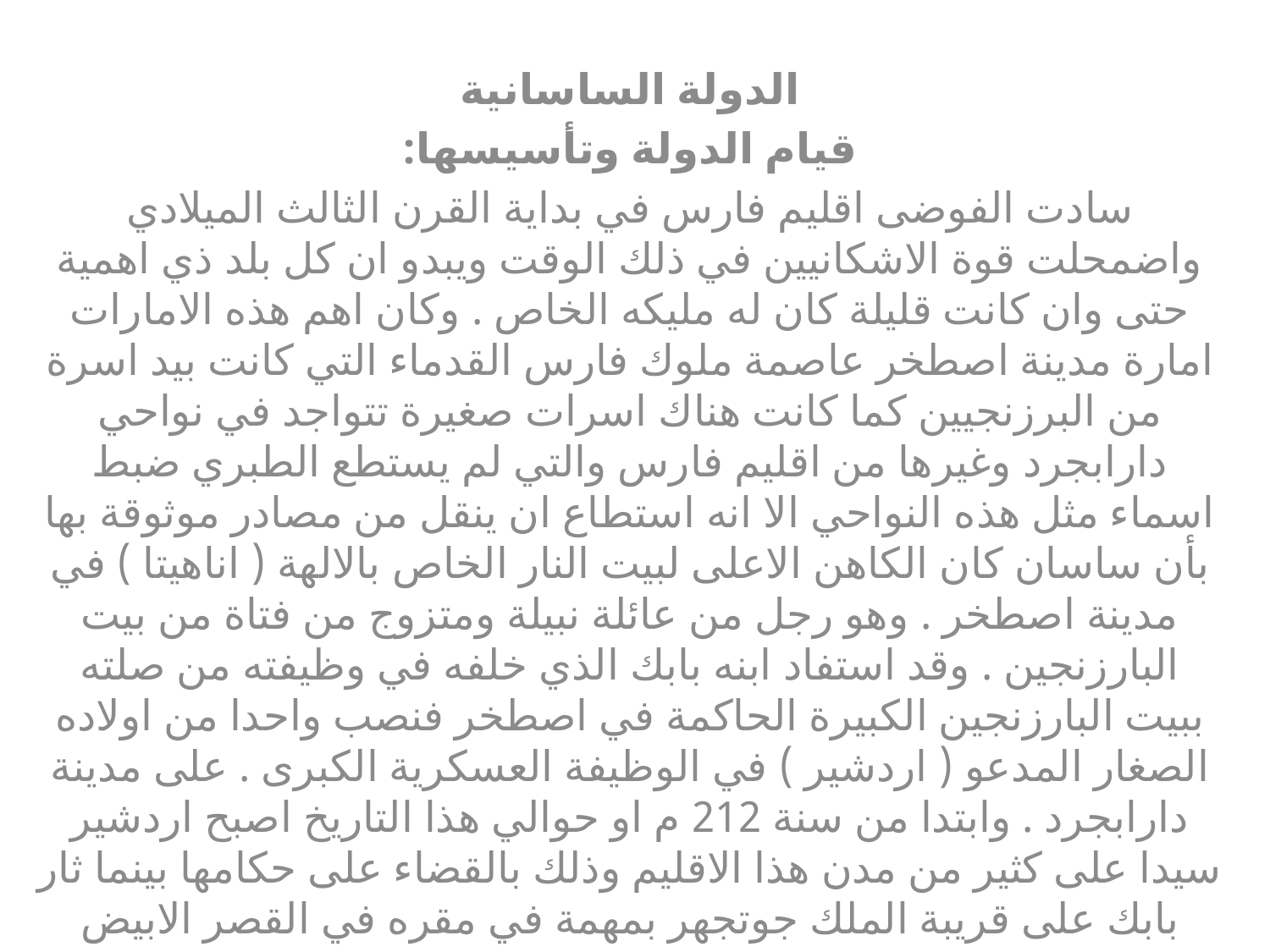

#
الدولة الساسانية
قيام الدولة وتأسيسها:
سادت الفوضى اقليم فارس في بداية القرن الثالث الميلادي واضمحلت قوة الاشكانيين في ذلك الوقت ويبدو ان كل بلد ذي اهمية حتى وان كانت قليلة كان له مليكه الخاص . وكان اهم هذه الامارات امارة مدينة اصطخر عاصمة ملوك فارس القدماء التي كانت بيد اسرة من البرزنجيين كما كانت هناك اسرات صغيرة تتواجد في نواحي دارابجرد وغيرها من اقليم فارس والتي لم يستطع الطبري ضبط اسماء مثل هذه النواحي الا انه استطاع ان ينقل من مصادر موثوقة بها بأن ساسان كان الكاهن الاعلى لبيت النار الخاص بالالهة ( اناهيتا ) في مدينة اصطخر . وهو رجل من عائلة نبيلة ومتزوج من فتاة من بيت البارزنجين . وقد استفاد ابنه بابك الذي خلفه في وظيفته من صلته ببيت البارزنجين الكبيرة الحاكمة في اصطخر فنصب واحدا من اولاده الصغار المدعو ( اردشير ) في الوظيفة العسكرية الكبرى . على مدينة دارابجرد . وابتدا من سنة 212 م او حوالي هذا التاريخ اصبح اردشير سيدا على كثير من مدن هذا الاقليم وذلك بالقضاء على حكامها بينما ثار بابك على قريبة الملك جوتجهر بمهمة في مقره في القصر الابيض بمدينة اصطخر ثم قتله وولي مكانه .
ومن الجدير بالذكر هنا ان امراء اقاليم فارس الذي كانت مركزه مدينة اصطخر كانوا يتلقبون بلقب ( شاه ) اي معناه الملك منذ البدايات الاولى للقرن الثاني ق.م وهو لقب اخذ يحل محل ( الحاكم ) مما يشير الى تطور سياسي واضح لصالح هذا الاقليم على حساب الدولة السلوقية والفرثية الحاكمة في ايران . وعلى الرغم من وجود امارات صغيرة تتوزع في اقليم فارس ، لكن مدينة اصطخر كانت امارتها اكبرها واهمها . ومثلما كانت هذه المدينة عاصمة ملوك ايران القدماء من الاخميين قدر لها ثانية ان تلعب دورا خطرا في احداث التاريخ الايراني والشرق القديم من عهد الساسانيين والظاهر ان اردشير كان قد تطلع الى ارتقاء العرش في مملكة فارس .
وصادف في تلكم الاثناء ان توفي بابك بعد ذلك بقليل ، فارتقى ولده سابور عرش فارس . الا ان الحرب قد استعلت بينه وبين اخيه اردشير ، ولكن سابور توفي فجاة فمنح اخوة اردشير الاخرون التاج له ، ولكنه قتلهم بعد ذلك خشية ان يخونوه . وبعد ان اخمد اردشير ثورة في داراجرد عمل على تثبيت سلطانه بغزو اقليم كرمان المجاور فاسر ملكه كما غزا سواحل الخليج العربي فسقط بسيف الغازي . فلما اصبح سيدا ( الاقليم فارس كله و كرسان التي هي وحده الجغرافي امر ببناه قصر ومعبد نار في (فيروز اباد ) ونصب أبناً ) له اسمه اردشير ايضا ( حاكما ) على كرمان .
واخيرا نشبت الحرب بين المغتصب اردشير وكبير ملوك الاشكانيين ، وهذا الاصطدام كان متوقعا حيث اراد اردشير ان يوسع دائرة سلطانه السياسي ، ولدعم قواه العسكرية والمادية للمعركة الفاصلة مع الفرثيين . وحيث اصدر ملك الاشكانيين امره الى ملك الاحواز ان يذهب لقتال اردشير وان يحمله مصفدا بالاغلال الى المدائن . ولكن اردشير نفسه بعد ان هزم ملك اصفهان اتجه لقتال ملك الاحواز فغلبه في معركة حاسمة واستولى على ولايته . ثم اخضع اردشير ولاية ميسان التي كان يحكمها العرب الوافدين من عمان والجزيرة العربية سابقين في ذلك القبائل العربية التي وفدت فاستقرت في الحيرة غرب الفرات في نفس الوقت الذي قامت فيه الدولة الساسانية .
واخيرا نشبت المعركة الكبرى بين اردشير وجيش الاشكانيين الذي قاده ملك الملوك نفسه الذي سقط في تلك المعركة قتلا بيد اردشير . وبعد هذه المعركة التي حدثت في نيسان 224 م دخل اردشير المدائن عاصمة الدولة الاشكانين دخول الظافر معتبرا نفسه وارث الاشكانيين وتلقب ابتداء من هذ التاريخ بلب ( شاهنشاه ) ملك الملوك .
وفي السنين التالية اخضع ميديا ومعها همدان ثم واصل زحفه شمالا صوب اذربيجان وارمينية ثم تحرك صوب الموصل ومنها الى السودانوبعدها الى اصطخر ثم بدا بحملة واسعة صوب الاقسام الجنوبية والشرقية لايران ففتح سجستان وخراسان ومرو وبلخ وخوارزم الا انه لم يستطيع اخضاع ( الحضر ) لسلطانه فكان حصاره لها قد ذهب عبثا . وعلى اثر الانتصارات التي احرزها اردشير وتوسعاته العسكرية وردته رسل من ملك كوشان ( كابل والبنجاب ) وملك مكران تعترف بسلطانه وتذعن لطاعته فبلغت دولة اردشير حدودا شاسعة وضمت الى نفوذها ايضا افغانستان وبلوخستان واقليم جرجان ومرو الى حدود نهر جيحون شمالا وبابل والعراق غربا . وقد حمل افراد الاسرة الملكية الذين توارثوا خراسان ( ولاية الشرق ) لقب ( ملوك الكوشين كوشان شاه ) .
ومن المحتمل ان يكون اردشير قد توج ملكا لملوك ايران ( شاهنشاه ) بعد استيلائه على المدائن بزمن قليل وليس بعد سيطرته على اقاليم بلاد ايران .
كان اردشير في اعماله جميعا يقتني اثار عظماء الملوك الاخمينيين فهو يعد نفسه وارثا شرعيا لحكمهم وفي خطواته هذه يعيد الحكم الى اهله الشرعيين .
اخلد اردشير الى الراحة في اواخر ايامه ونقل العرشالى ابنه شابور على عهده بعد ان عاد للفرس سلطانهم الغابز في ايام الامبراطورية الاخمينية . فقد قامت في الشرق بعد مضي خمسة قرون تقريبا على سقوط الدولة الاخمينية دولة قوية معظم الاركان سادت على قدم المساواة مع الامبراطورية الرومانية.
ولم يعد اقايم فارس وعاصمته اصطخر صالحين لاقامة الشاهنشاه . فقد صارت بلاد مابين النهرين المركز الرئيس للامبراطورية الشرقية تبعا لضرورة التطور التاريخي . وانتقل دور بابل السياسي الى المدائن العاصمة الجديدة .
في حدود عهد اردشير قامت امارة عربية جديدة غرب الفرات في حدود الكوفة هي الحيرة وكانت تابعة للنفوذ السياسي الساساني واعتمدها الساسانيون حصنا متينا بوجه القبائل العربية من سكان البراري وفي وقت مقارب ظهرت مملكة عربية في شمال البادية الشامية عرفت بدولة الغساسنة كانت موالية لليونان .
ومن ابرز المعالم السياسية للوحدة القوية للدولة الساسانية ظهور لقب ملك الملوك ( شاهنشاه ) حيث كان امراء فارس الساسانيون يحملون لقب ملك . لذلك اصبح حريا بملك ايران جميعا ان يحمل لقب ملك الملوك . بينما بقي لقب ملك تمنح لبعض الامراء الذين يحكمون اطراف الدولة مثل ملوك الحيرة فالملك فيهم وفي ولدهم مع كثير من الاكتيازات للحكم المحلي الذي كان سائدا منذ ايام الاشكانيين . ولكن الملوك المحليين على عهد الدولة الساسانية يكونون ملزمين بوضع قواتهم العسكرية في خدمة الدولة المركزية ويدفعون ضريبة سنوية للخزينة المركزية .
وبختصار ينتسب الساسانيون إلى جدهم الأعلى ساسان الذي كان الكاهن الأعلى لمعبد النار الخاص بالآلهة اناهيتا في مدينة اصطخر، وهو رجل من عائلة نبيلة ومتزوج من أحدى الأميرات من أسرة البازرنجين الحاكمة في اصطخر، ومدينة اصطخر كانت أهم مدن إقليم فارس وأكبرها، وكان حكامها يتمتعون بنوع من الاستقلال ويلقبون بلقب (شاه) أي (ملك).
وبعد وفاته حل محله أبنه بابك وقد استفاد بابك من صلته ببيت البازرنجين فطلب من ملك اصطخر المسمى (جوتجهر) أو (جزهر) أن يضم ابنه الصغير (اردشير) إلى (تيري) القائد العسكري الأعلى في مدينة دارابجرد ليكون مساعداً له في الوظيفة العسكرية الكبرى في مدينة دارابجرد إحدى مدن إقليم فارس، فأجابه إلى ذلك واستقدمه إلى دارابجرد ورفع منزلته على صغر سنه وكان كلما غاب عن الولاية بقي نائباً عنه، وبعد وفاة القائد العسكري تيري حل اردشير محله.
	ومنذ سنة 212م أصبح اردشير سيداً على كثير من مدن هذا الإقليم وذلك بالقضاء على حكامها، واستغل أبوه بابك منصب أبنه العسكري فثار على قريبه جوتجهر في مدينة اصطخر وقتله ونصب نفسه حاكماً عليها.
	ويبدو أن بابك كان يخشى من تنامي نفوذ ولده اردشير ولذلك كتب إلى الملك الفرثي اردوان الخامس (209- 224 ق.م) يطلب منه الإذن في تتويج ولده سابور ملكاً على مدينة أصطخر، فرفض أردوان ذلك معتبراً بابك وأبنه اردشير متمردين على حكم الدولة، وبعد أيام قليلة توفي بابك، فارتقى ولده سابور عرش فارس، مما أثار غضب اردشير واستعد لمحاربة أخيه، إلا أن سابور توفي فجأة، فمنح أخوة أردشير الآخرون التاج لأردشير، ولكنه قتلهم جميعاً خشية أن يطمعوا وينافسوه على الحكم، ثم بدأ اردشير بحروبه التوسعية، فبدأ بغزو إقليم كرمان، واستولى عليه وأسر ملكه وعين ابنه المسمى اردشير أيضا حاكما عليه، ثم توجه إلى سواحل الخليج العربي فتمكن من إخضاعها لسلطته.
	ووصلت أخبار حروب اردشير وانتصاراته إلى ملك الملوك الفرثي اردوان  الخامس، فبعث إليه بكتاب يقول فيه: (من أذن لك بالتاج الذي لبسته، والبلاد التي احتويت عليها)، ثم أمر ملك الاحواز أن يذهب لقتال اردشير الذي كان متوجهاً إلى أصفهان، وأن يحمله مصفداً بأغلال إلى العاصمة طيسفون.
	لكن أردشير بعد أن تمكن من هزيمة ملك أصفهان، أتجه لقتال ملك الاحواز فأنتصر عليه في معركة حاسمة واستولى على ولايته، ثم أخضع اردشير ولاية ميسان عند مصب نهر دجلة في الخليج العربي وكان يحكمها العرب الموالين للفرثيين، وأمام تلك الانتصارات التي حققها اردشير والتي تمثل تحدياً لسلطة ملك الملوك الفرثي الذي وجد نفسه مضطراً لمواجهة اردشير بنفسه، فأشتبك الطرفان في معركة حاسمة في صحراء هرمزجان، قتل فيها اردوان الخامس وكان ذلك في 28نيسان سنة 224م. وبمقتله أعلن اردشير نفسه الوريث الشرعي للفرثيين ومؤسس الدولة الجديدة الحاكمة في إيران (الدولة الساسانية)، ويذكر أن في اليوم الذي قتل فيه اردوان تسمى اردشير بالشاهنشاه أي (ملك الملوك).
	وهذا يعني أن تتويج اردشير وقيام الدولة الساسانية كان سنة 224م. غير أن اردشير بمقتل الملك الفرثي اردوان الخامس لم يزيل جميع الحوافز التي وقفت بوجه طموحه بأن يكون السيد الاول في إيران دون منافس، إذ انشغل بإخضاع بقية أقاليم الدولة الفرثية التي لم ترغب في سياسته المركزية، فاخضع ميديا وهمدان ثم هاجم اتروباتين (أذربيجان)، وأرمينيا، وبعد أن حاصر الحضر عبثاً، توجه نحو طيسفون فاستولى عليها ومنها عاد إلى اصطخر، حيث تم تتويجه ملكاً رسمياً على جميع بلاد إيران سنة 226م، وهذا يعني أن سنة 226م هي السنة الرسمية لقيام الدولة الساسانية.
	ويروى أن اردشير تزوج بعد ذلك امرأة من عائلة الاشكانيين فأنجبت له أبنه (شابور الاول)، ويبدو أن اردشير أراد من ذلك الزواج أكساب حكمه الشرعية اللازمة في وراثة الفرثيين.
	استمرت حروب اردشير وفتوحاته ما يقارب اثنتي عشرة سنة تمكن من خلالها أن يؤسس دولة مترامية الأطراف ضمت تحت نفوذها فضلاً عن أقاليم إيران، أفغانستان، وبلوجستان حتى حدود الهند جنوباً والى حدود نهر جيحون شرقاً وأصبح نهر الفرات حدها الغربي.

تنظيمات اردشير الإدارية:
بعد أن أصبحت مقاليد الأمور بيد اردشير اتجه إلى الإصلاحات الداخلية وإعادة تنظيم الدولة، فإليه تعود جل تنظيمات الدولة الساسانية ونظام الحكم فيها، على الرغم من بعض التغيرات التي حدثت في عهد الملوك الذين أعقبوه.
إن النظام الإداري للدولة الساسانية لم يكن ابتداعا جديدا، إذ ان النظم الإدارية وألقاب الموظفين الاصطلاحية كانت موروثة عن الفرثيين، إلا أن اردشير أعاد تنظيم الدولة وبناء مؤسساتها الإدارية.
أول مظاهر التغيير الذي رافق قيام الدولة هو ظهور لقب (شاهنشاه)، أي ملك الملوك، وجعل هذا اللقب محصوراً في الأسرة الساسانية.
أسس اردشير نظام الوحدة المركزية للدولة وذلك بتعديل النظام الوراثي الذي كان متبعاً في حكم أقاليم الدولة الفرثية والمتمثل بالنظام اللامركزي، فلم يعد هذا النظام معمولاً به إلا في أطراف الدولة (الثغور)، والإمارات التي تخضع للدولة الساسانية مثل إمارة الحيرة، فالحكم فيها وراثيا، حيث جعل حكام الأقاليم تابعين تبعية كاملة للشاهنشاه. والغرض من هذا الإجراء هو الحد من سلطات وصلاحيات ونفوذ حكام الولايات، ولضمان استمرار ولاء حكام الثغور والإمارات للسلطة المركزية، لأنهم يتولون مهمة حماية حدود الدولة من جهة وقربهم من الأعداء من جهة أخرى.
أحاط اردشير والملوك من بعده سلطتهم بقدسية مستمدة من اعتقادهم بالحق الإلهي لهم بالملك، أي أنهم مكلفون بالملك والحكم من قبل الإله وأنهم خلفاؤه في الأرض، وان الرعية مأمورة بالخضوع لملوكها، والهدف من وراء ذلك هو منع الرعية من التجاوز والتفكير في الحصول على الملك الذي يعد حقاً منح للعائلة الساسانية دون غيرها، وأن كل من يخرج عن طاعة الملك أو يدعي الملك من غير نسل آل ساسان يعد غاصبا وخارجا عن الدين.
أهتم اردشير بالجيش وتنظيمه واجري الأرزاق للجند وجعل له عيون (جواسيس) على سائر موظفيه.
قسم المجتمع الساساني إلى أربعة طبقات: الاساورة (رجال الحرب)، ورجال الدين، والكتاب والأطباء والزراع وأصحاب المهن، ووضع الحدود لكل طبقة بحيث لا يجوز للناس الانتقال من طبقة إلى أخرى لان ذلك برأيه يؤدي إلى فشل الملك وفساده.
كذلك أولى اردشير العلوم والمعارف اهتماما كبيرا وأمر بنسخ الكتب الطبية والفلكية.
أدرك اردشير أن من أهم العوامل المؤثرة على تماسك الدولة ووحدتها هو الدين الذي تتبعه ولذلك عمل على إحياء ديانة أسلافه الاخمينيين باتخاذه الديانة الزرادشتية ديانة رسمية للدولة. ولتأكيد ارتباط الدين بالدولة اعتبر الدين والملك توئمان، فاستعان اردشير بمستشاره كبير رجال الدين الزرادشتي ويسمى (تنسر)، فأمره ببناء بيوت النار في أماكن كثيرة من البلاد، وجمع تعاليم نبيهم زرادشت في مجلد واحد، وقد كان الاسكندر المقدوني قد احرق كتابهم المعروف بـ (الافستا).